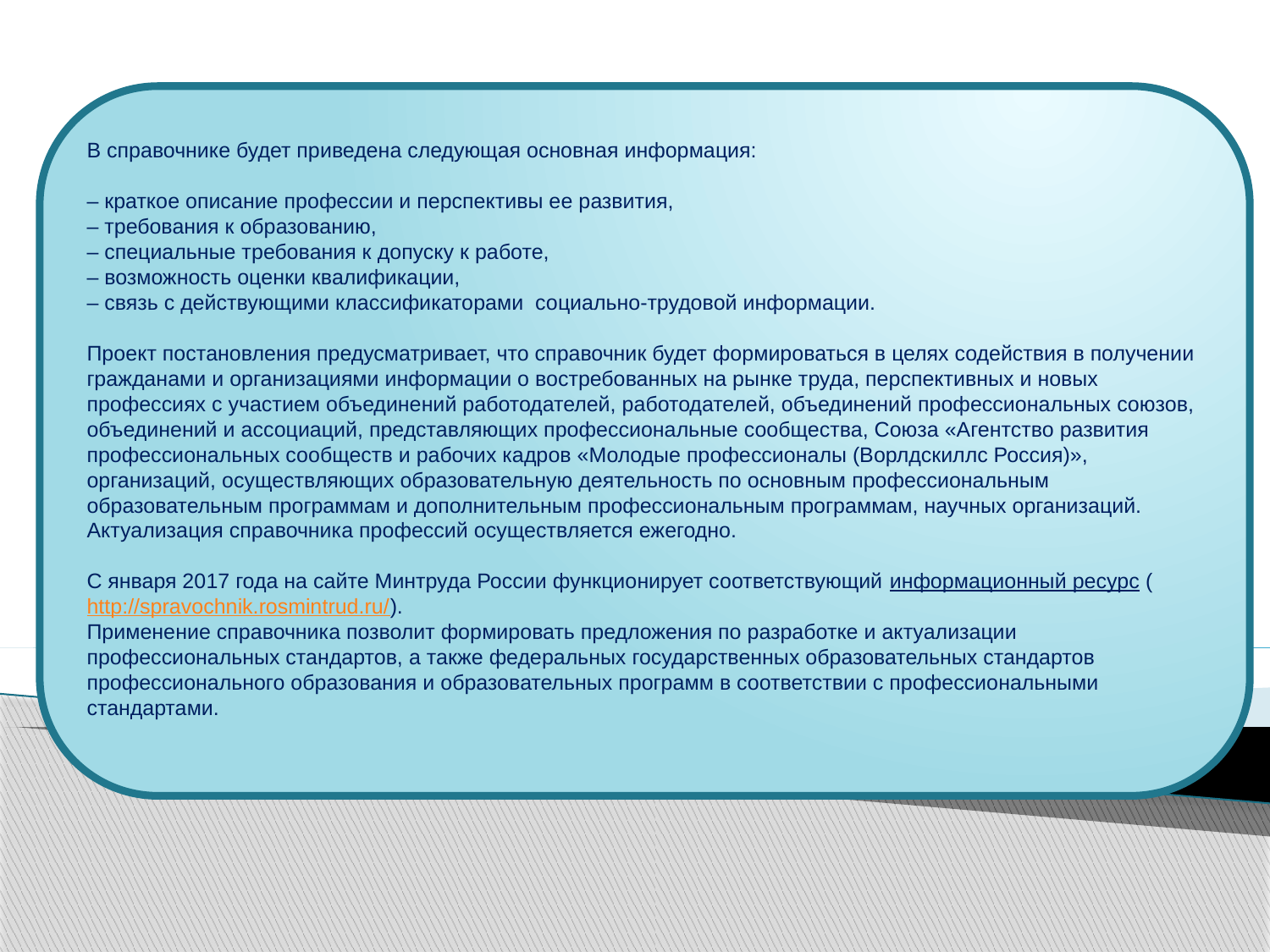

В справочнике будет приведена следующая основная информация:
– краткое описание профессии и перспективы ее развития,
– требования к образованию,
– специальные требования к допуску к работе,
– возможность оценки квалификации,
– связь с действующими классификаторами  социально-трудовой информации.
 
Проект постановления предусматривает, что справочник будет формироваться в целях содействия в получении гражданами и организациями информации о востребованных на рынке труда, перспективных и новых профессиях с участием объединений работодателей, работодателей, объединений профессиональных союзов, объединений и ассоциаций, представляющих профессиональные сообщества, Союза «Агентство развития профессиональных сообществ и рабочих кадров «Молодые профессионалы (Ворлдскиллс Россия)», организаций, осуществляющих образовательную деятельность по основным профессиональным образовательным программам и дополнительным профессиональным программам, научных организаций. Актуализация справочника профессий осуществляется ежегодно.
 
С января 2017 года на сайте Минтруда России функционирует соответствующий информационный ресурс (http://spravochnik.rosmintrud.ru/).
Применение справочника позволит формировать предложения по разработке и актуализации профессиональных стандартов, а также федеральных государственных образовательных стандартов профессионального образования и образовательных программ в соответствии с профессиональными стандартами.